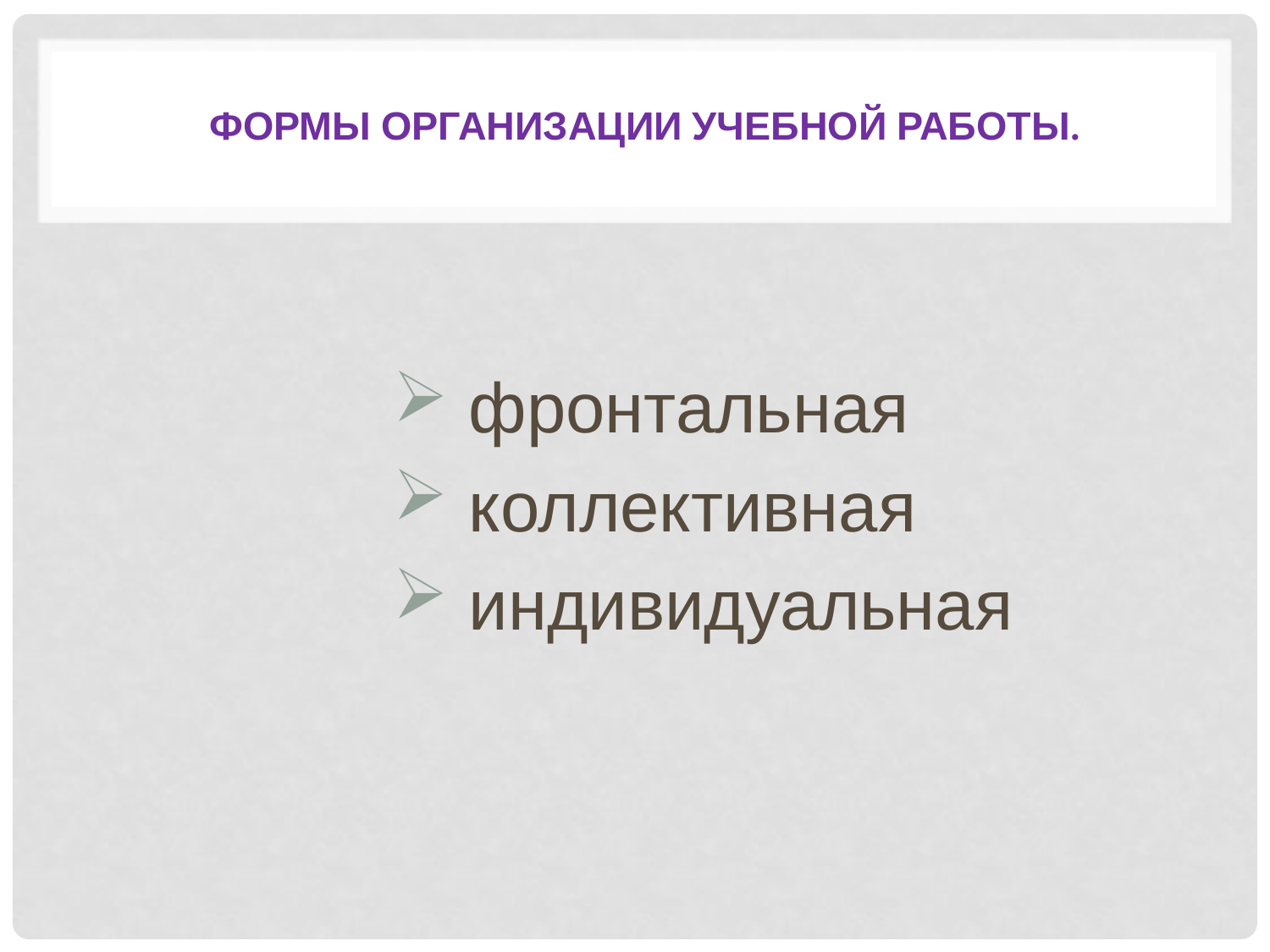

# Формы организации учебной работы.
 фронтальная
 коллективная
 индивидуальная